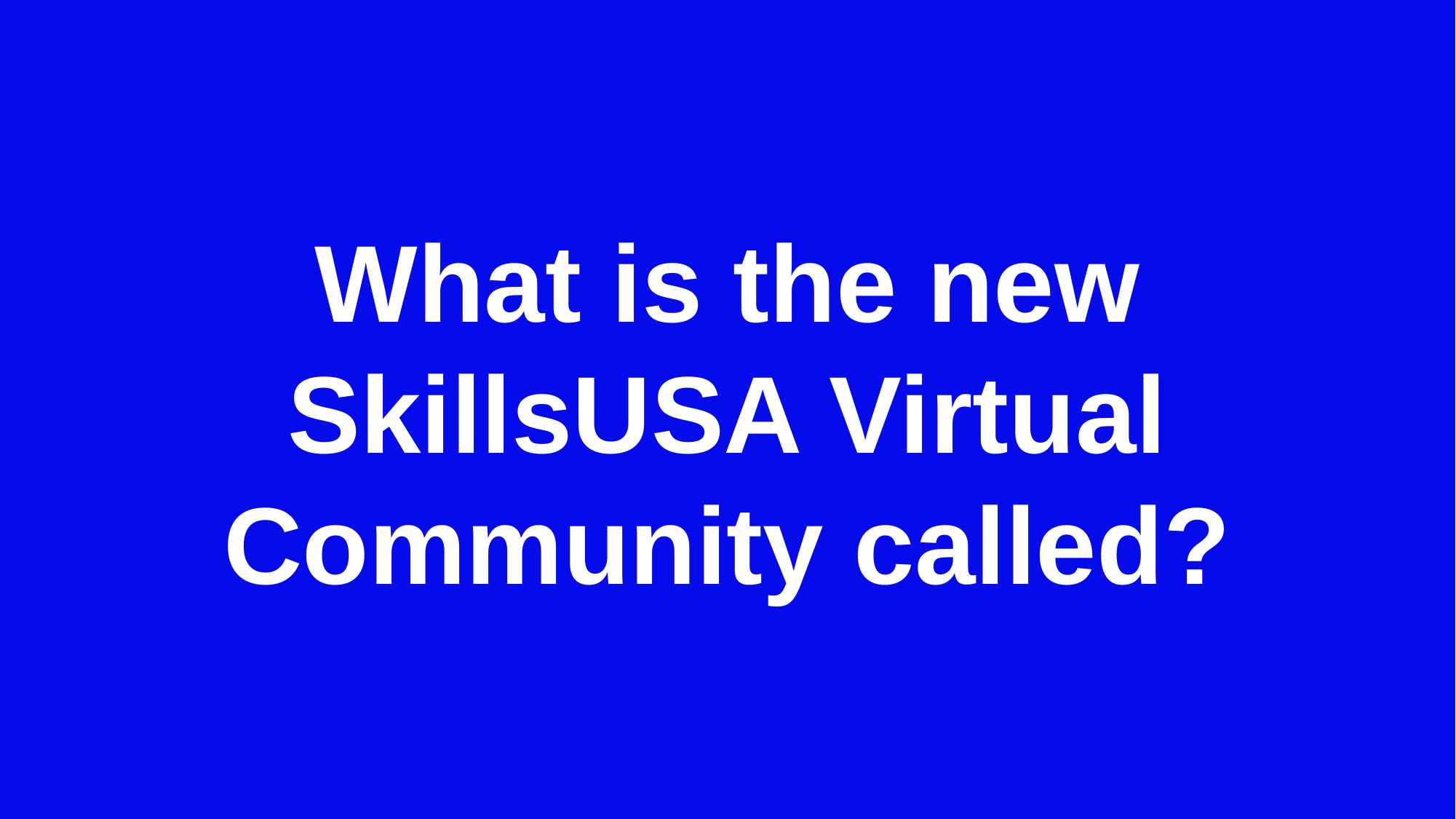

# What is the new SkillsUSA Virtual Community called?